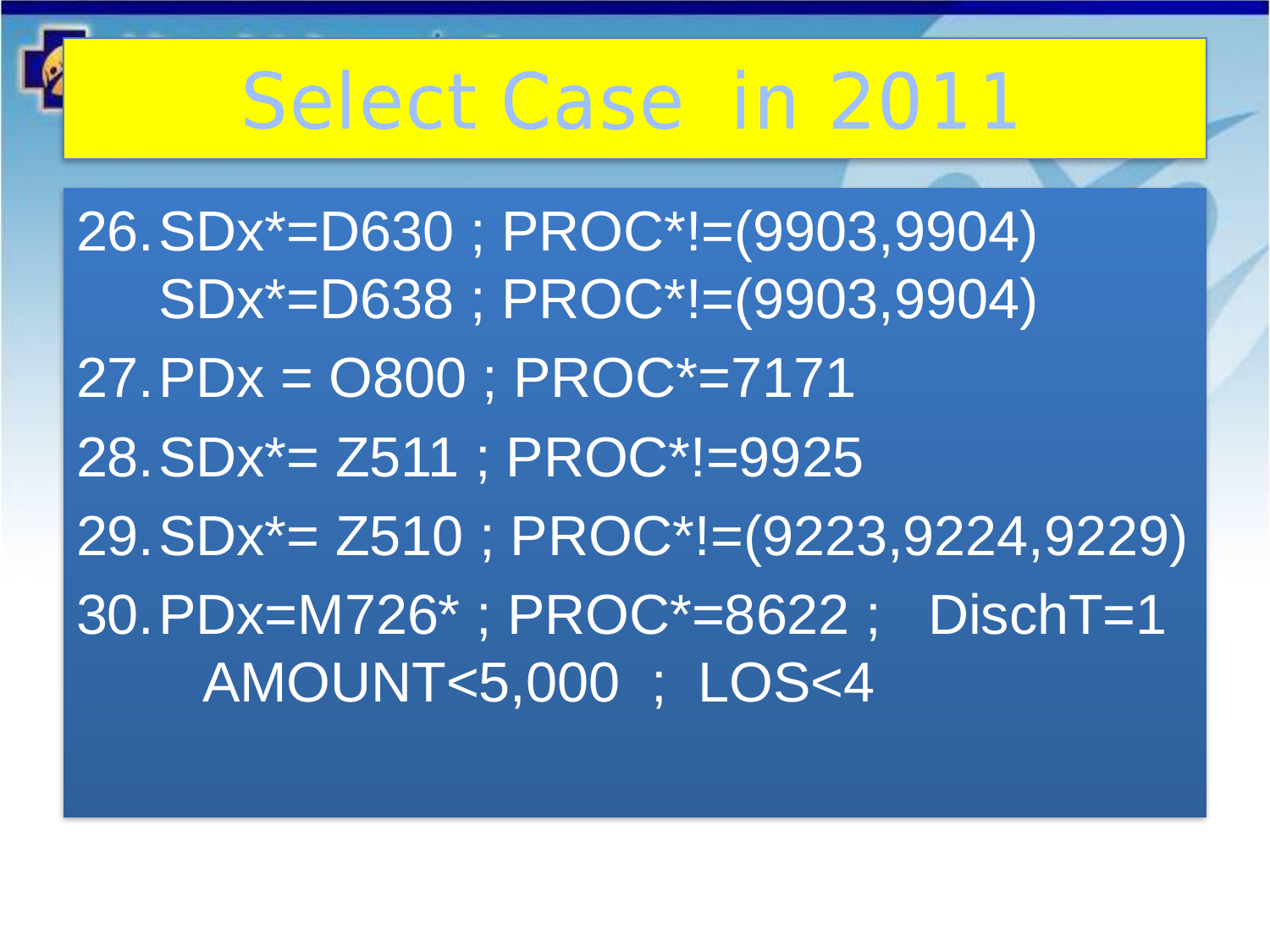

# Select Case  in 2011
SDx*=D630 ; PROC*!=(9903,9904)
SDx*=D638 ; PROC*!=(9903,9904)
PDx = O800 ; PROC*=7171
SDx*= Z511 ; PROC*!=9925
SDx*= Z510 ; PROC*!=(9223,9224,9229)
PDx=M726* ; PROC*=8622 ;   DischT=1     AMOUNT<5,000  ;  LOS<4